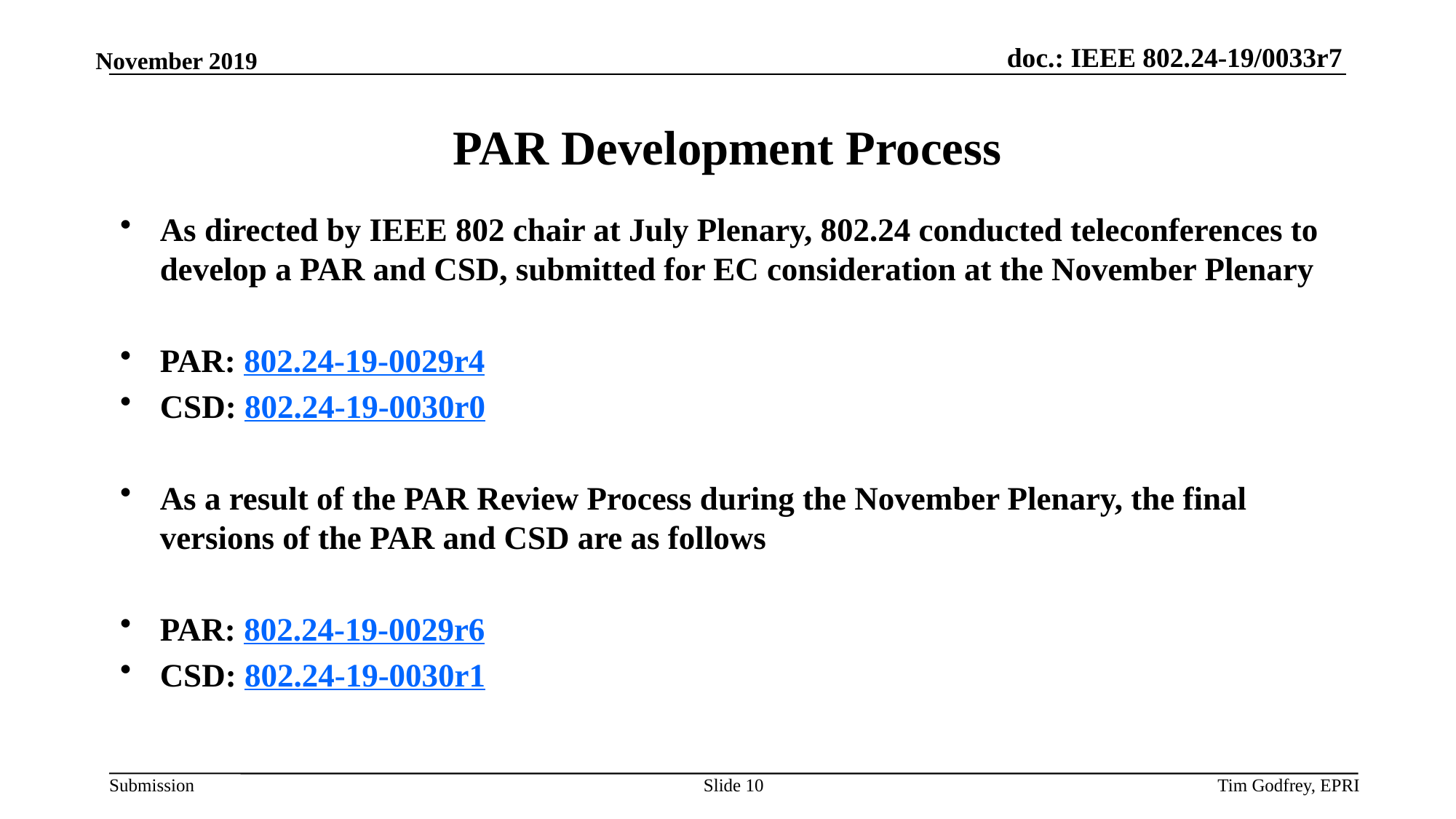

# PAR Development Process
As directed by IEEE 802 chair at July Plenary, 802.24 conducted teleconferences to develop a PAR and CSD, submitted for EC consideration at the November Plenary

PAR: 802.24-19-0029r4
CSD: 802.24-19-0030r0

As a result of the PAR Review Process during the November Plenary, the final versions of the PAR and CSD are as follows

PAR: 802.24-19-0029r6
CSD: 802.24-19-0030r1

Slide 10
Tim Godfrey, EPRI